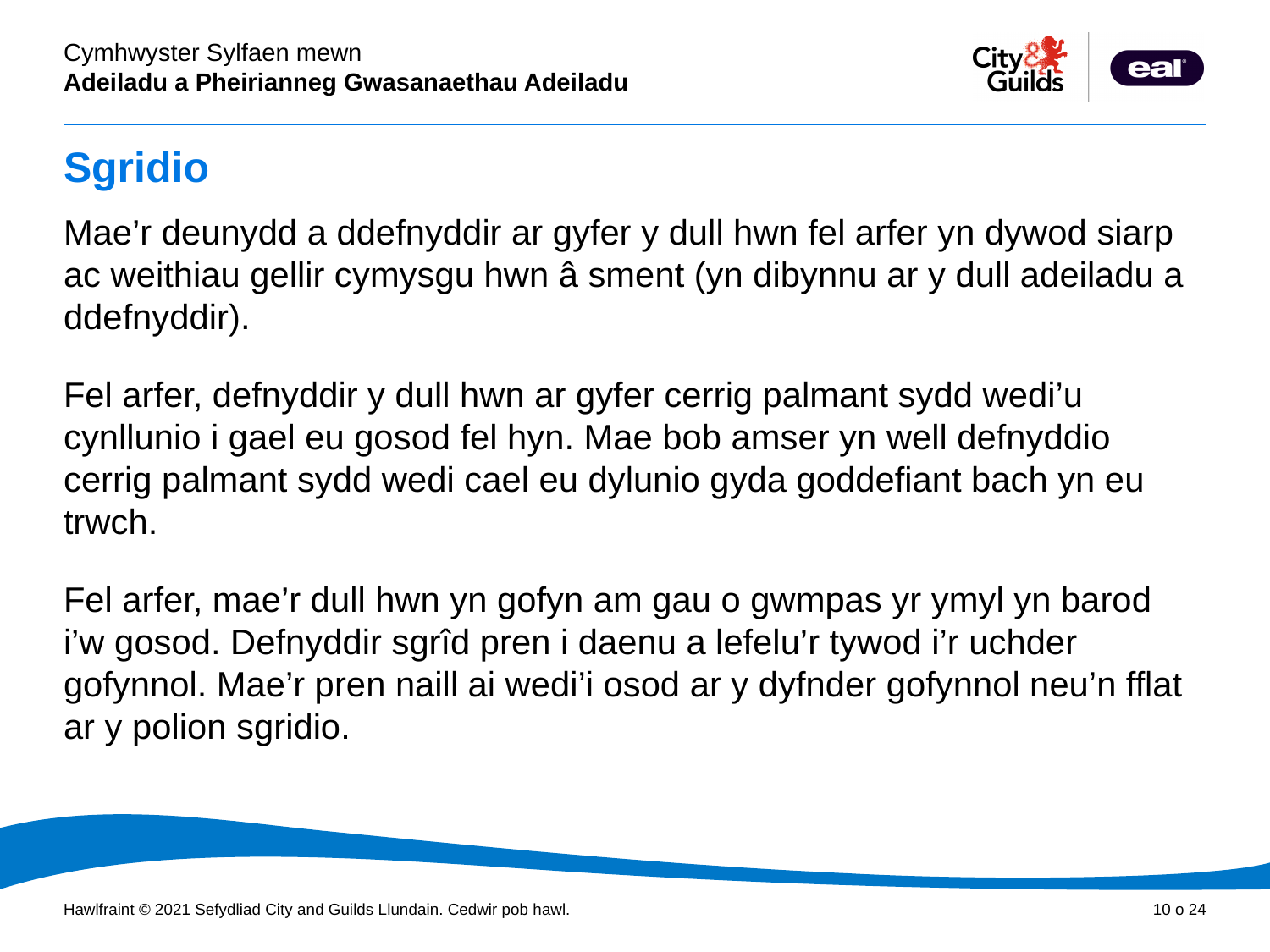

# Sgridio
Mae’r deunydd a ddefnyddir ar gyfer y dull hwn fel arfer yn dywod siarp ac weithiau gellir cymysgu hwn â sment (yn dibynnu ar y dull adeiladu a ddefnyddir).
Fel arfer, defnyddir y dull hwn ar gyfer cerrig palmant sydd wedi’u cynllunio i gael eu gosod fel hyn. Mae bob amser yn well defnyddio cerrig palmant sydd wedi cael eu dylunio gyda goddefiant bach yn eu trwch.
Fel arfer, mae’r dull hwn yn gofyn am gau o gwmpas yr ymyl yn barod i’w gosod. Defnyddir sgrîd pren i daenu a lefelu’r tywod i’r uchder gofynnol. Mae’r pren naill ai wedi’i osod ar y dyfnder gofynnol neu’n fflat ar y polion sgridio.